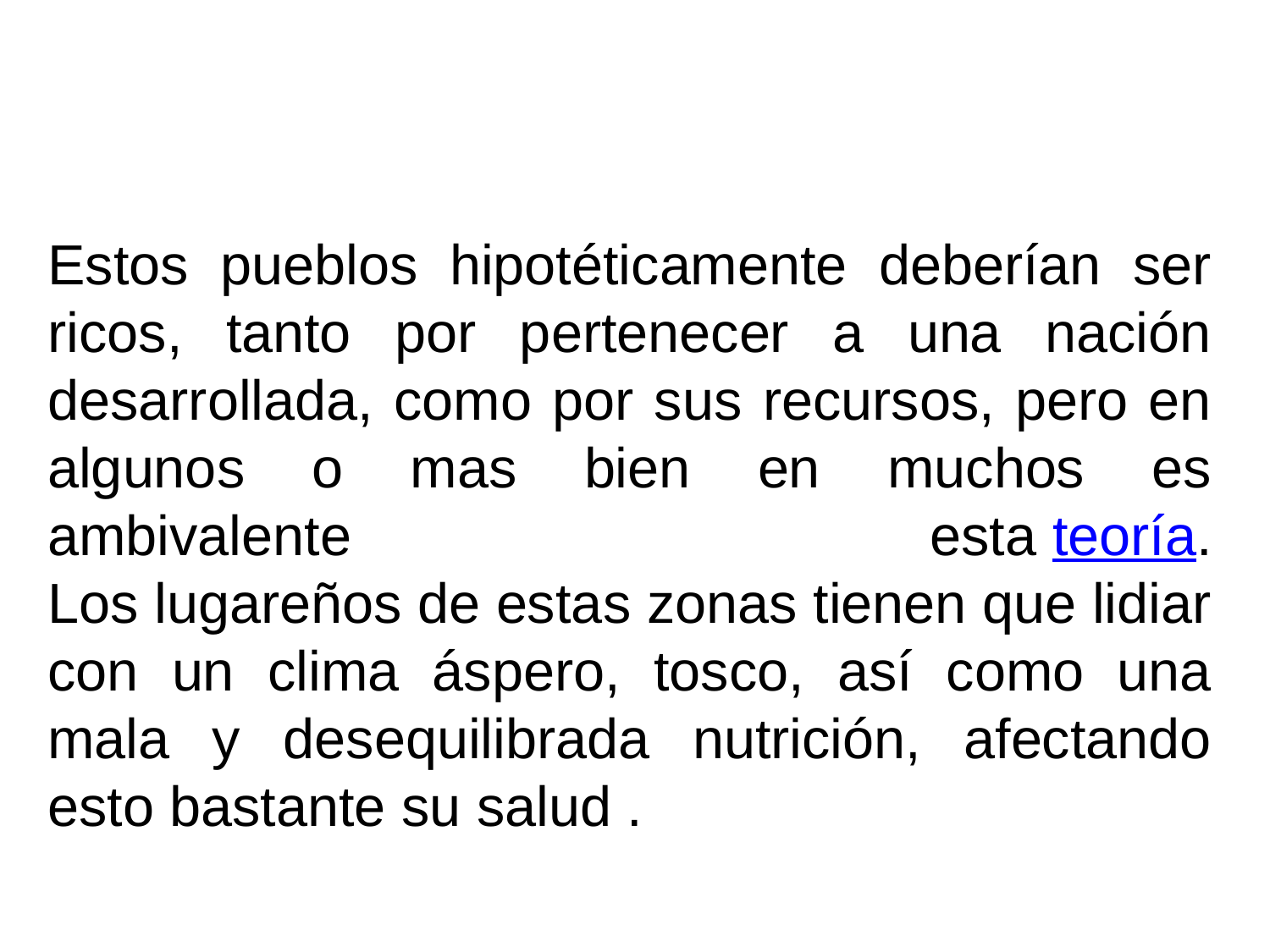

#
Estos pueblos hipotéticamente deberían ser ricos, tanto por pertenecer a una nación desarrollada, como por sus recursos, pero en algunos o mas bien en muchos es ambivalente esta teoría.
Los lugareños de estas zonas tienen que lidiar con un clima áspero, tosco, así como una mala y desequilibrada nutrición, afectando esto bastante su salud .